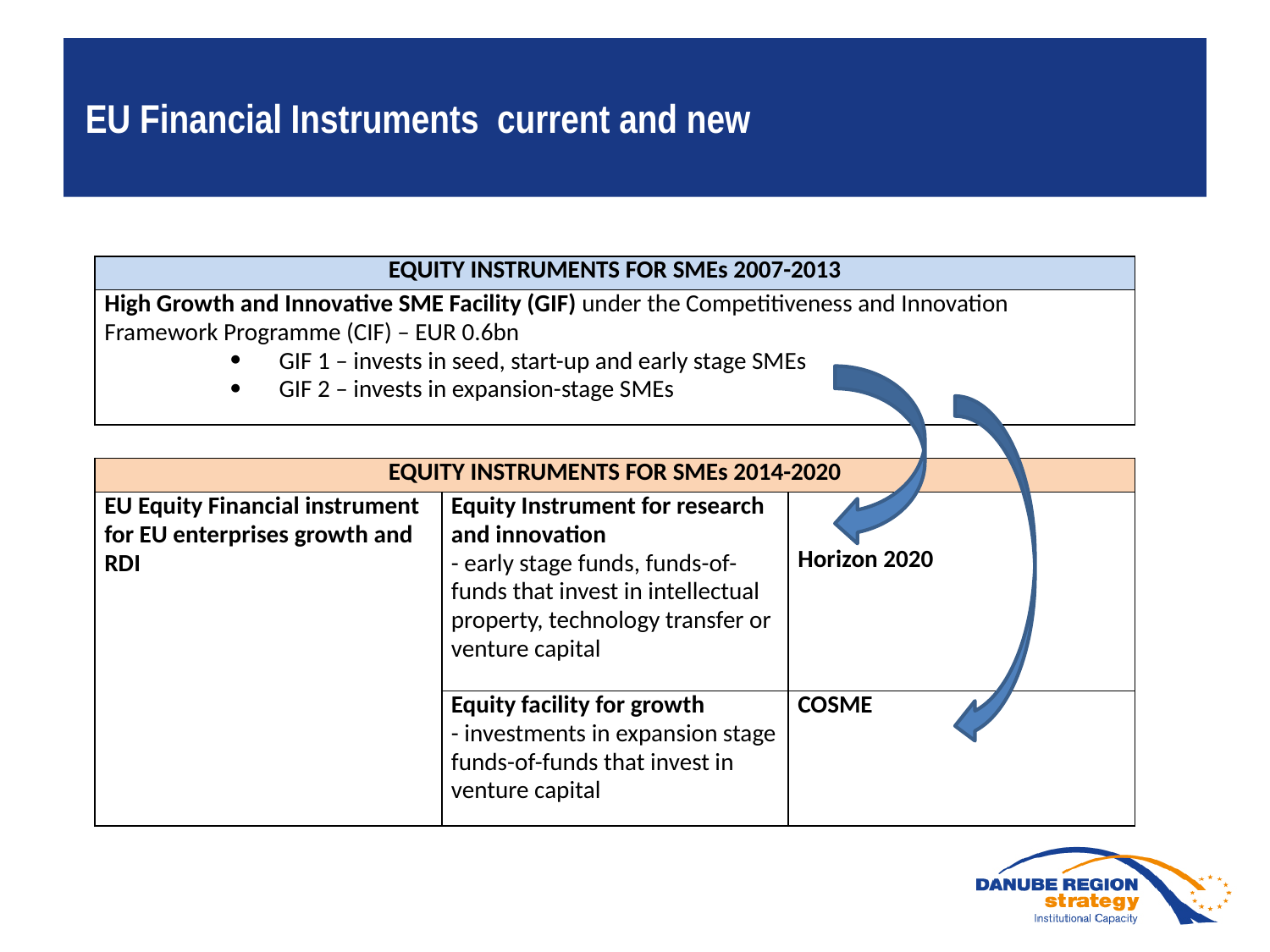

# EU Financial Instruments  current and new
| EQUITY INSTRUMENTS FOR SMEs 2007-2013 |  |  |
| --- | --- | --- |
| High Growth and Innovative SME Facility (GIF) under the Competitiveness and Innovation Framework Programme (CIF) – EUR 0.6bn GIF 1 – invests in seed, start-up and early stage SMEs GIF 2 – invests in expansion-stage SMEs |  |  |
|  |  |  |
| EQUITY INSTRUMENTS FOR SMEs 2014-2020 |  |  |
| EU Equity Financial instrument for EU enterprises growth and RDI | Equity Instrument for research and innovation - early stage funds, funds-of-funds that invest in intellectual property, technology transfer or venture capital | Horizon 2020 |
|  | Equity facility for growth - investments in expansion stage funds-of-funds that invest in venture capital | COSME |